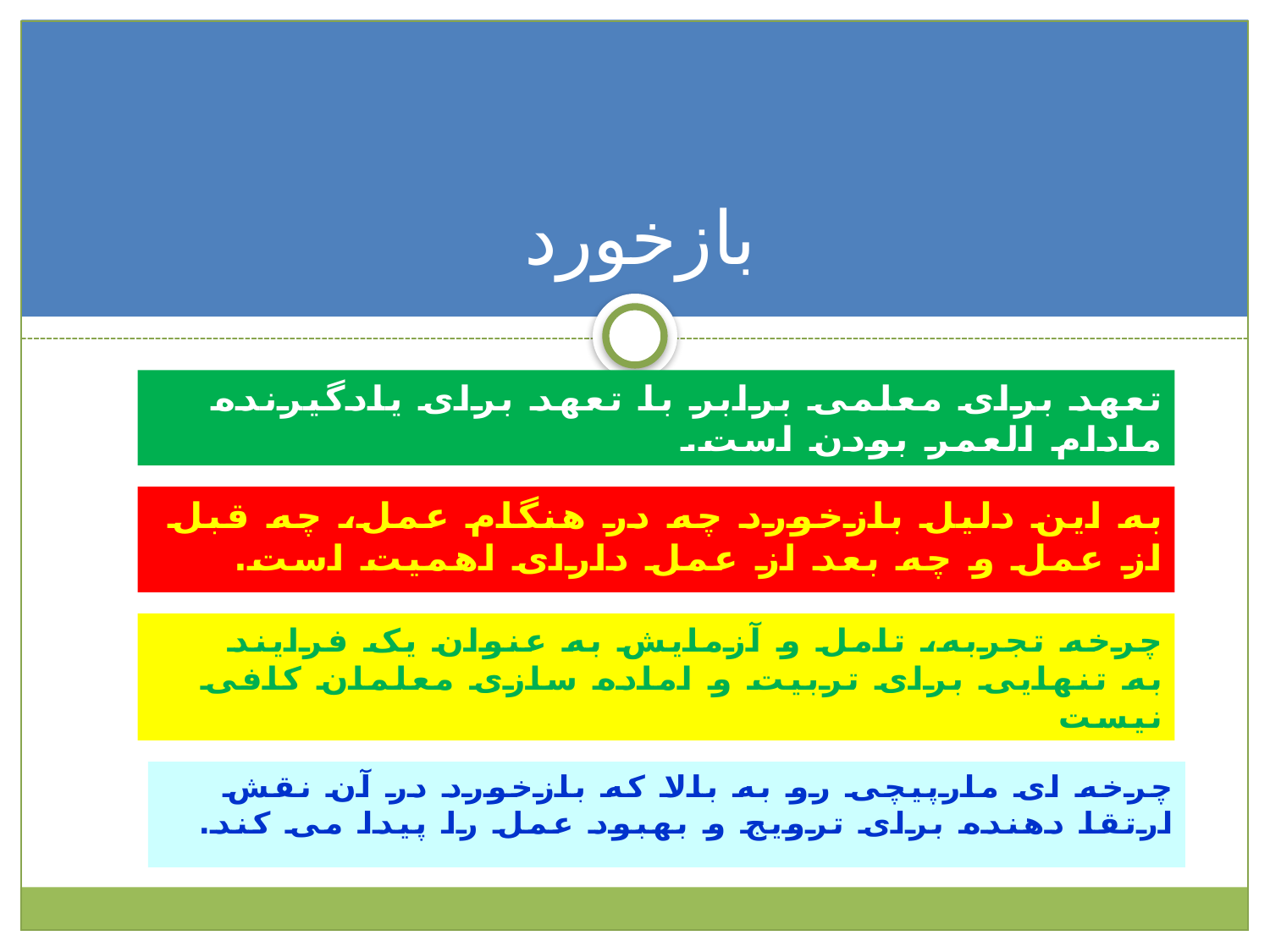

# بازخورد
تعهد برای معلمی برابر با تعهد برای یادگیرنده مادام العمر بودن است.

به این دلیل بازخورد چه در هنگام عمل، چه قبل از عمل و چه بعد از عمل دارای اهمیت است.

چرخه تجربه، تامل و آزمایش به عنوان یک فرایند   به تنهایی برای تربیت و اماده سازی معلمان کافی نیست

چرخه ای مارپیچی رو به بالا که بازخورد در آن نقش ارتقا دهنده برای ترویج و بهبود عمل را پیدا می کند.